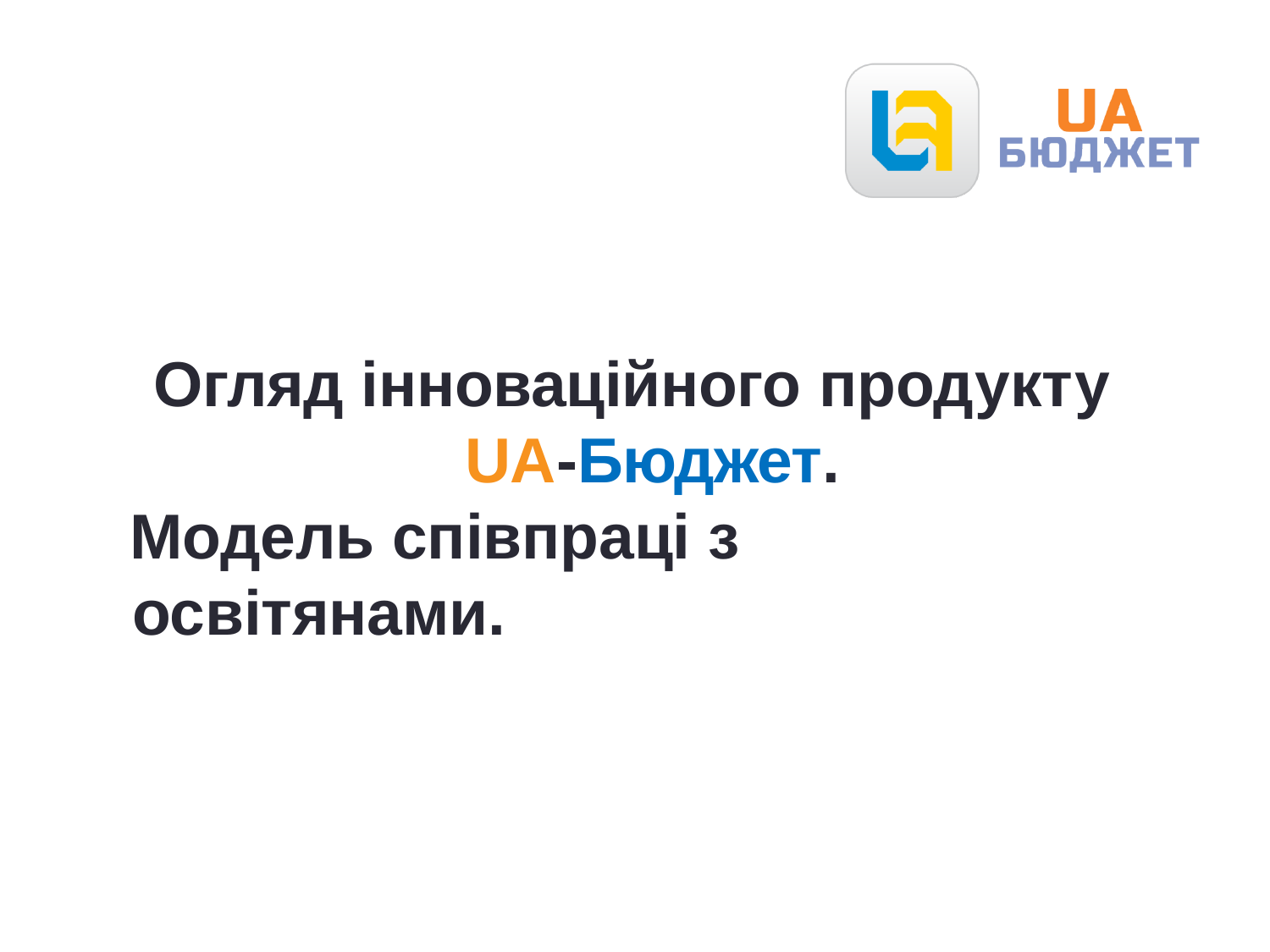

Огляд інноваційного продукту  UA-Бюджет.
Модель співпраці з освітянами.